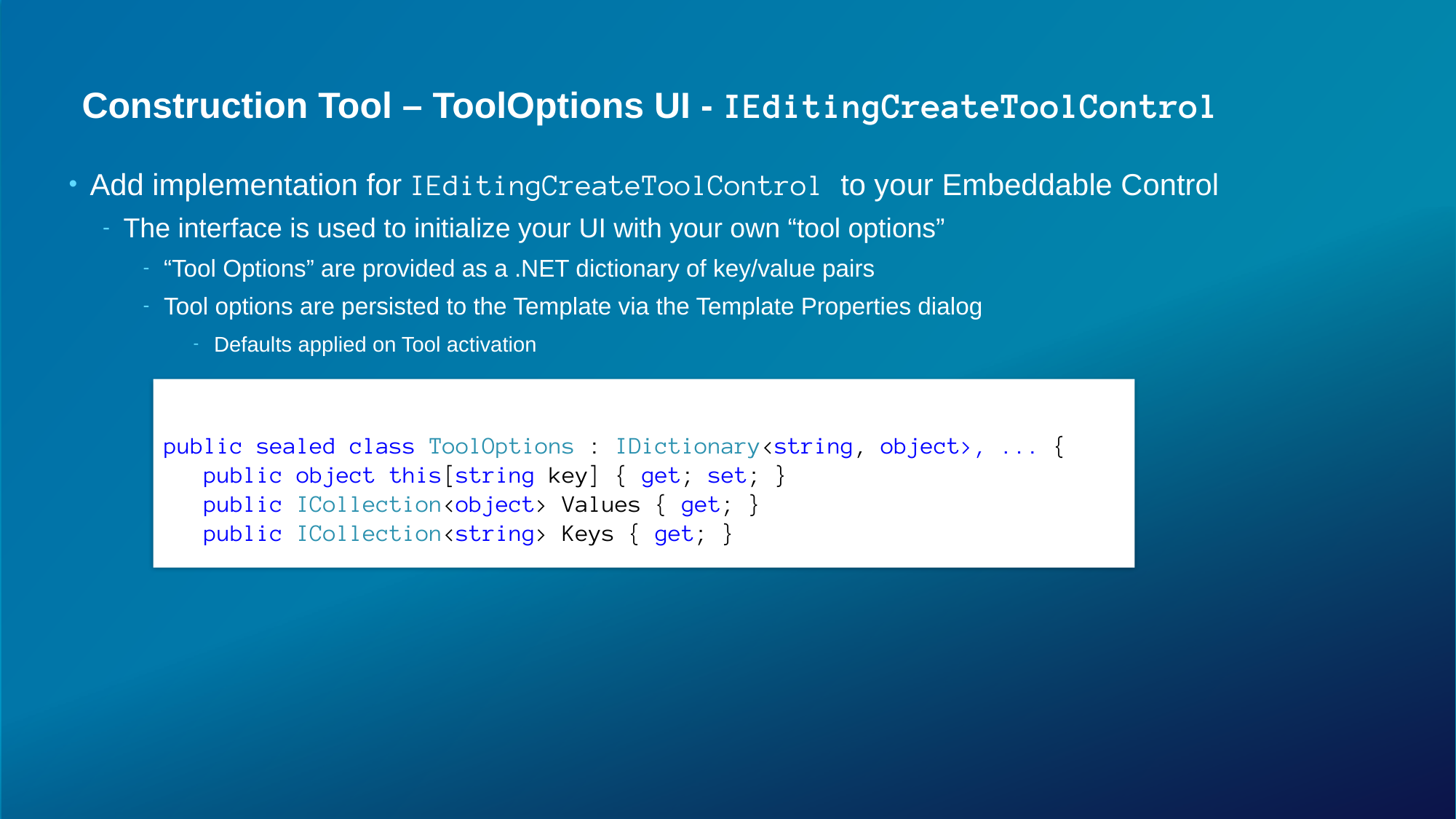

# Construction Tool – ToolOptions UI - IEditingCreateToolControl
Add implementation for IEditingCreateToolControl to your Embeddable Control
The interface is used to initialize your UI with your own “tool options”
“Tool Options” are provided as a .NET dictionary of key/value pairs
Tool options are persisted to the Template via the Template Properties dialog
Defaults applied on Tool activation

public sealed class ToolOptions : IDictionary<string, object>, ... {
   public object this[string key] { get; set; }
   public ICollection<object> Values { get; }
   public ICollection<string> Keys { get; }